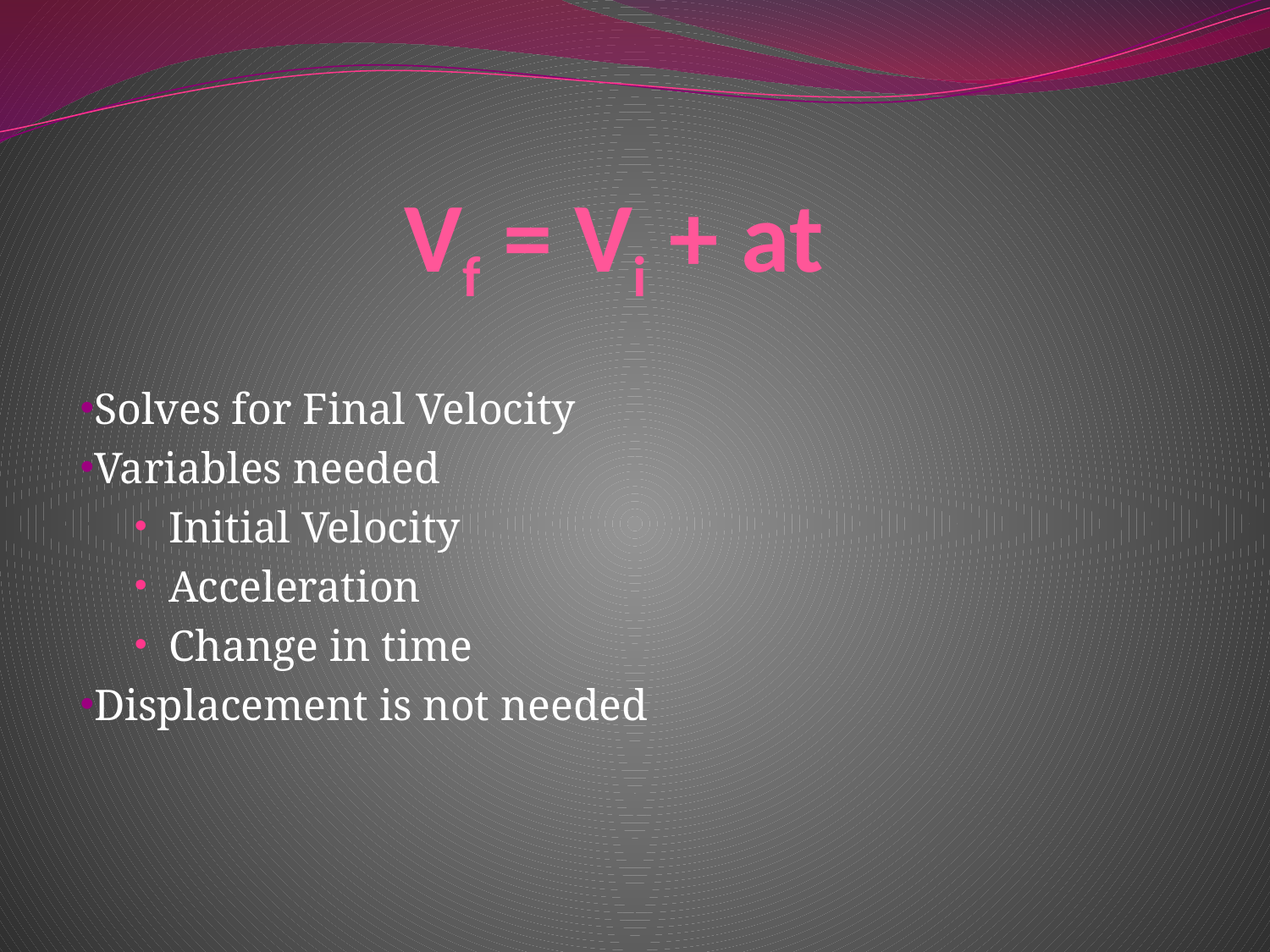

# Vf = Vi + at
Solves for Final Velocity
Variables needed
Initial Velocity
Acceleration
Change in time
Displacement is not needed